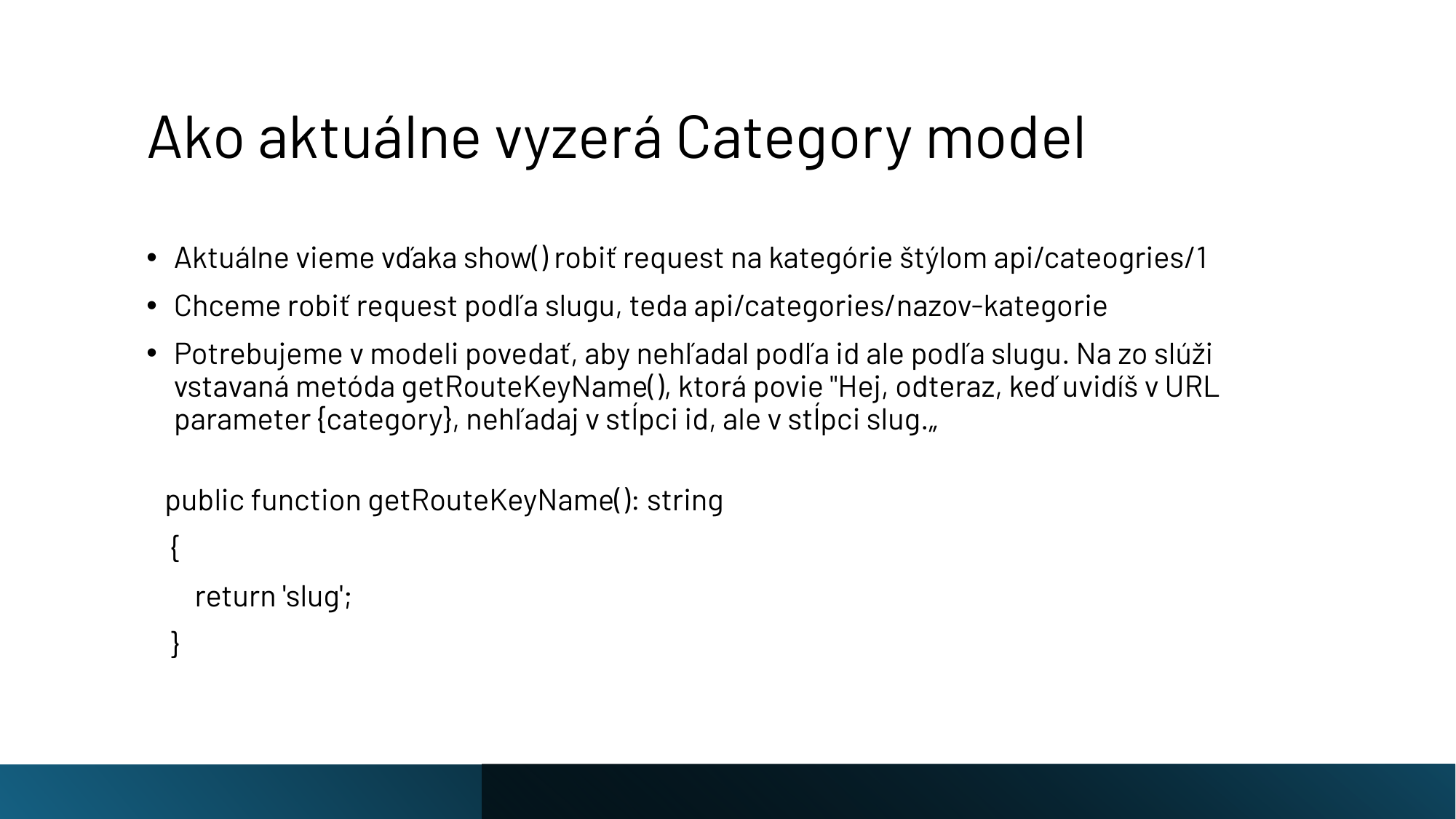

# Ako aktuálne vyzerá Category model
Aktuálne vieme vďaka show() robiť request na kategórie štýlom api/cateogries/1
Chceme robiť request podľa slugu, teda api/categories/nazov-kategorie
Potrebujeme v modeli povedať, aby nehľadal podľa id ale podľa slugu. Na zo slúži vstavaná metóda getRouteKeyName(), ktorá povie "Hej, odteraz, keď uvidíš v URL parameter {category}, nehľadaj v stĺpci id, ale v stĺpci slug.„
   public function getRouteKeyName(): string
    {
        return 'slug';
    }